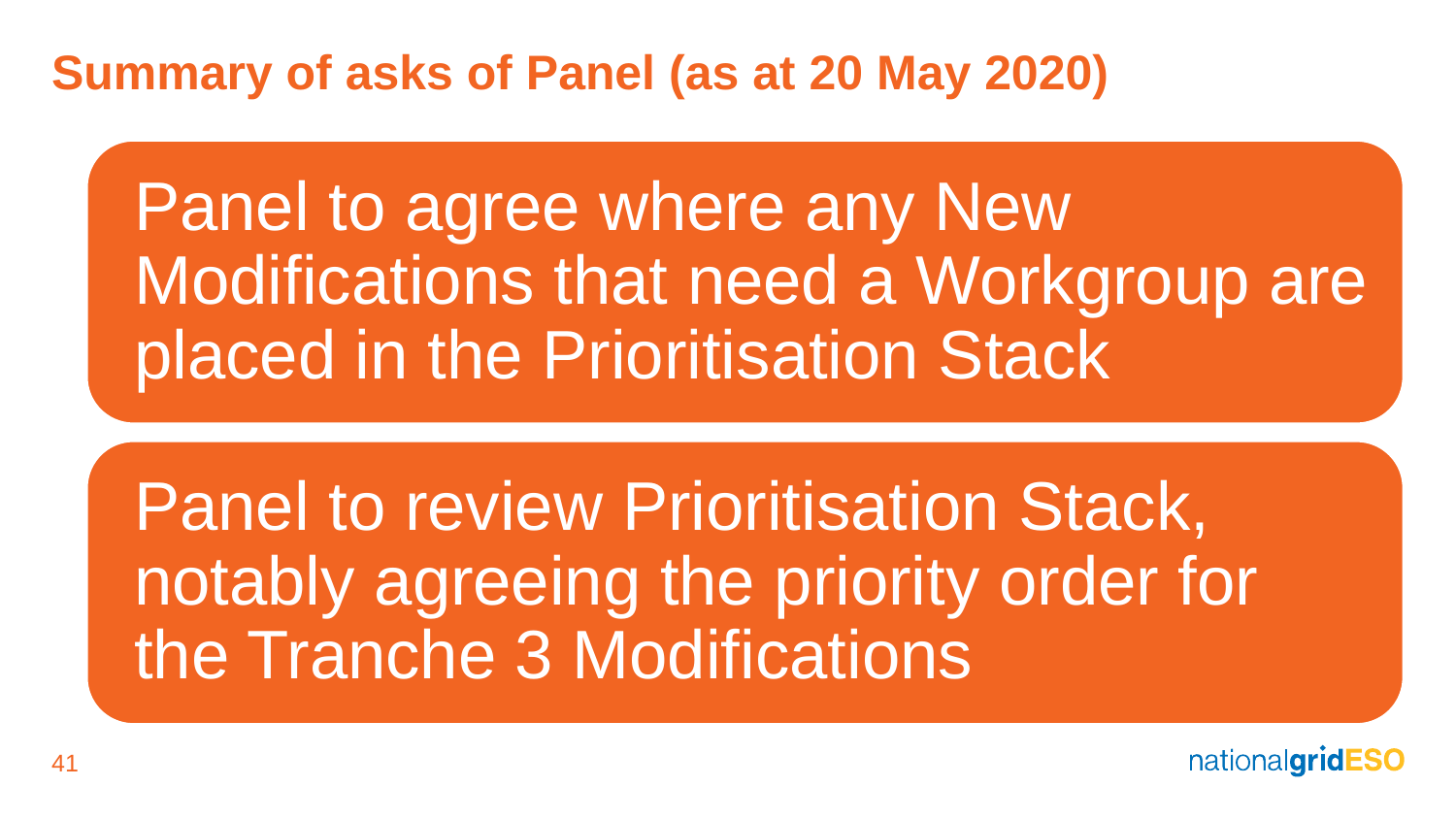

# Summary of asks of Panel (as at 20 May 2020)
Panel to agree where any New Modifications that need a Workgroup are placed in the Prioritisation Stack
Panel to review Prioritisation Stack, notably agreeing the priority order for the Tranche 3 Modifications